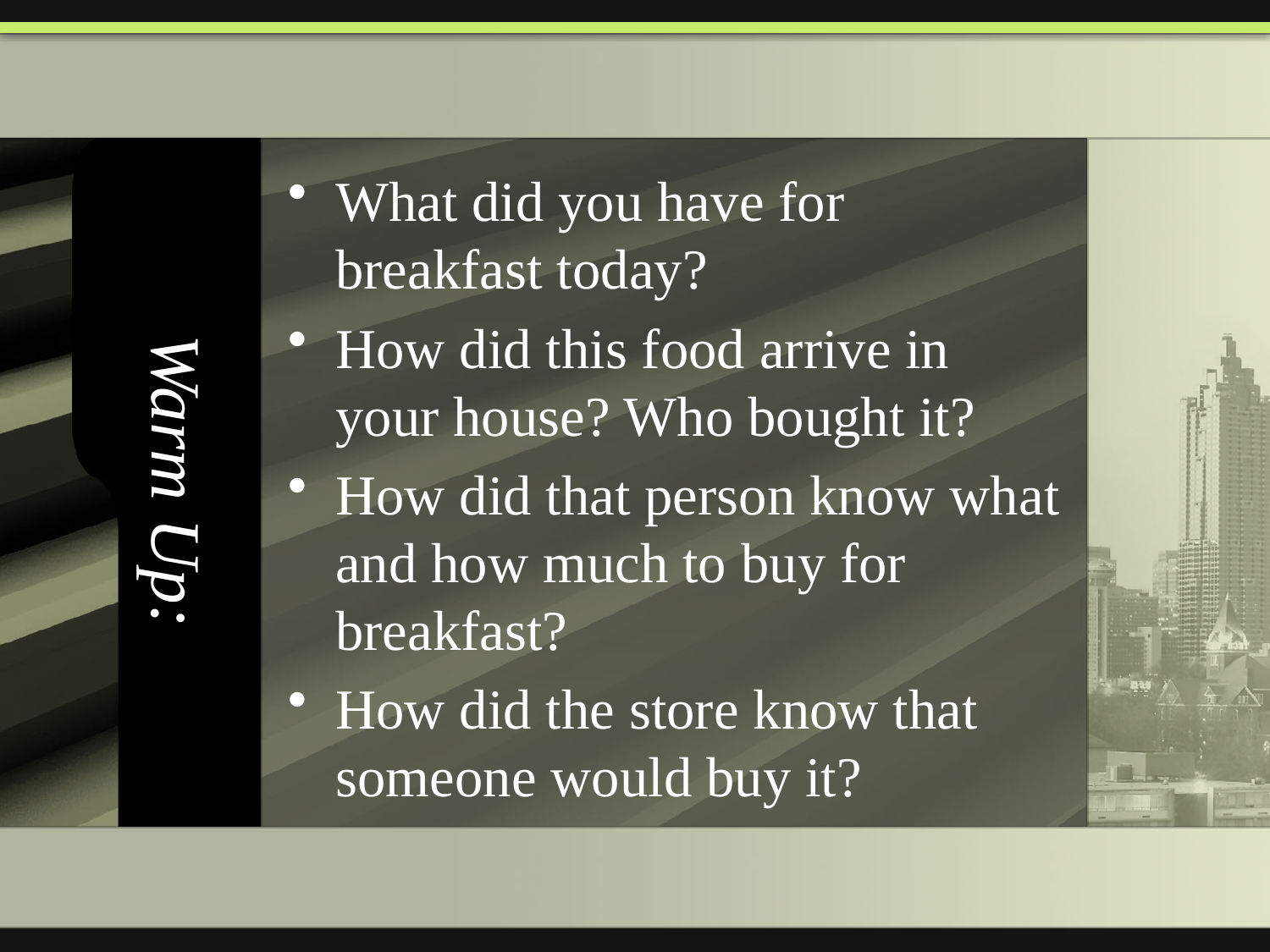

# Warm Up:
What did you have for breakfast today?
How did this food arrive in your house? Who bought it?
How did that person know what and how much to buy for breakfast?
How did the store know that someone would buy it?